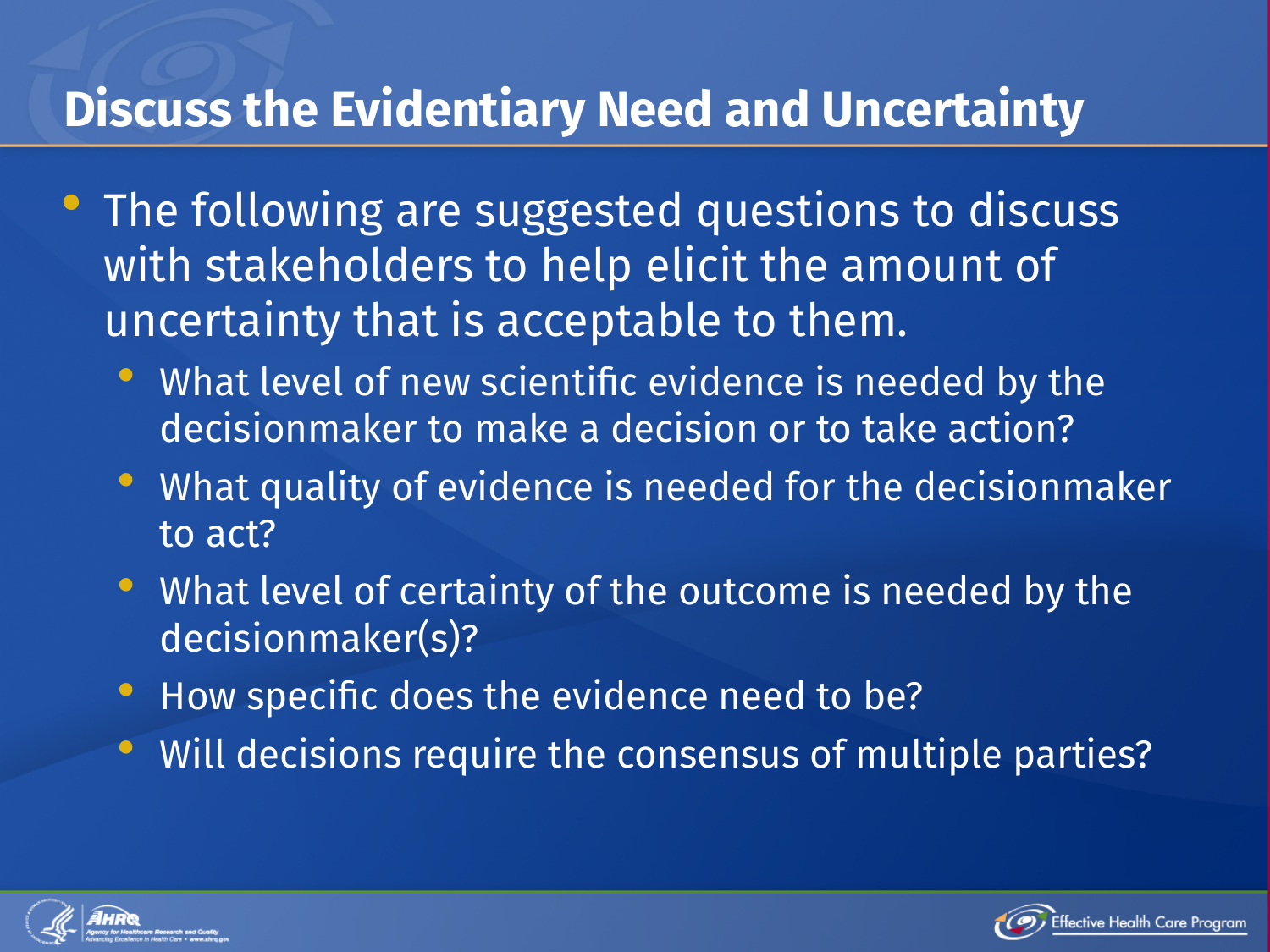

# Discuss the Evidentiary Need and Uncertainty
The following are suggested questions to discuss with stakeholders to help elicit the amount of uncertainty that is acceptable to them.
What level of new scientific evidence is needed by the decisionmaker to make a decision or to take action?
What quality of evidence is needed for the decisionmaker to act?
What level of certainty of the outcome is needed by the decisionmaker(s)?
How specific does the evidence need to be?
Will decisions require the consensus of multiple parties?